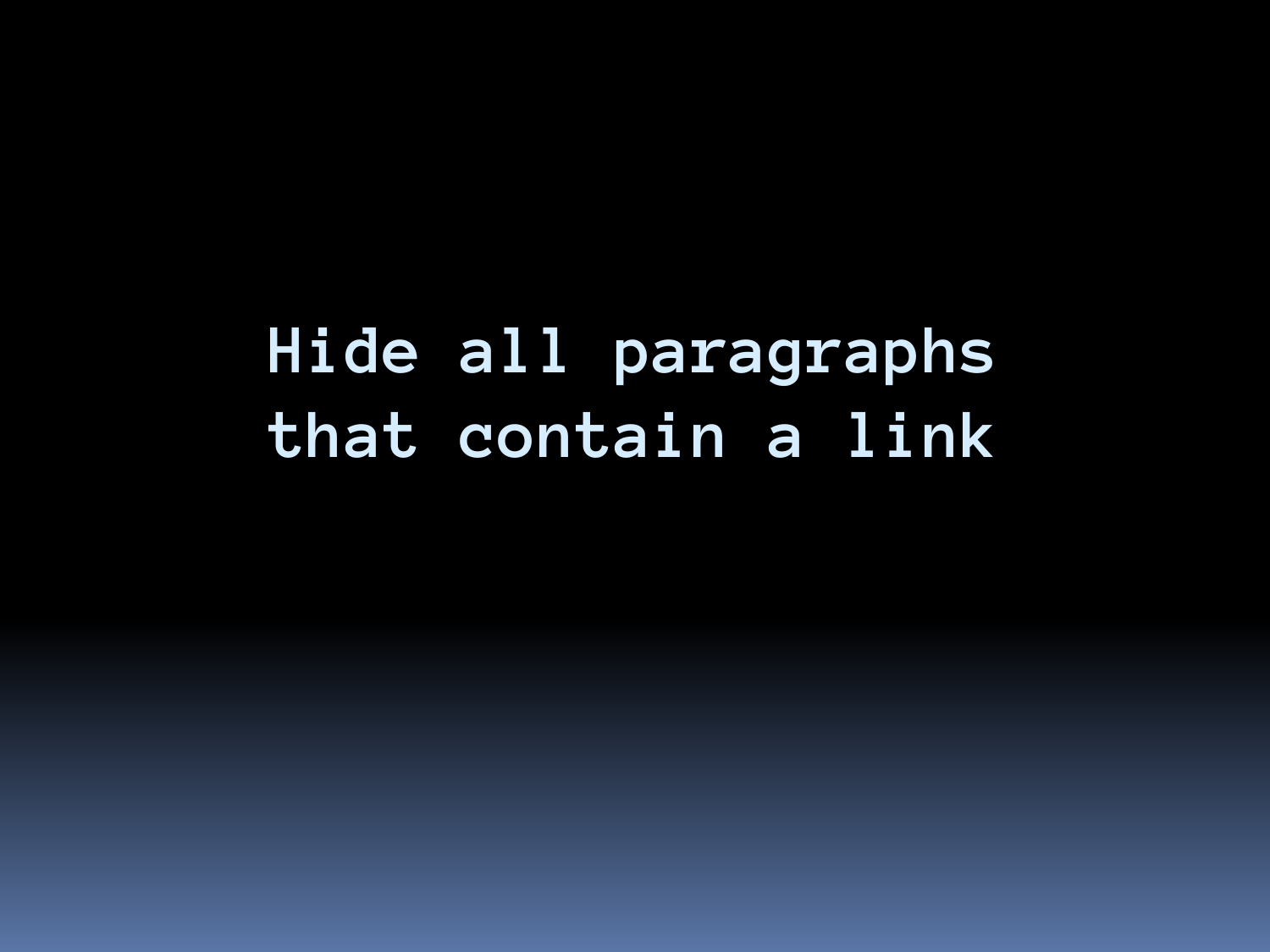

# Hide all paragraphs that contain a link